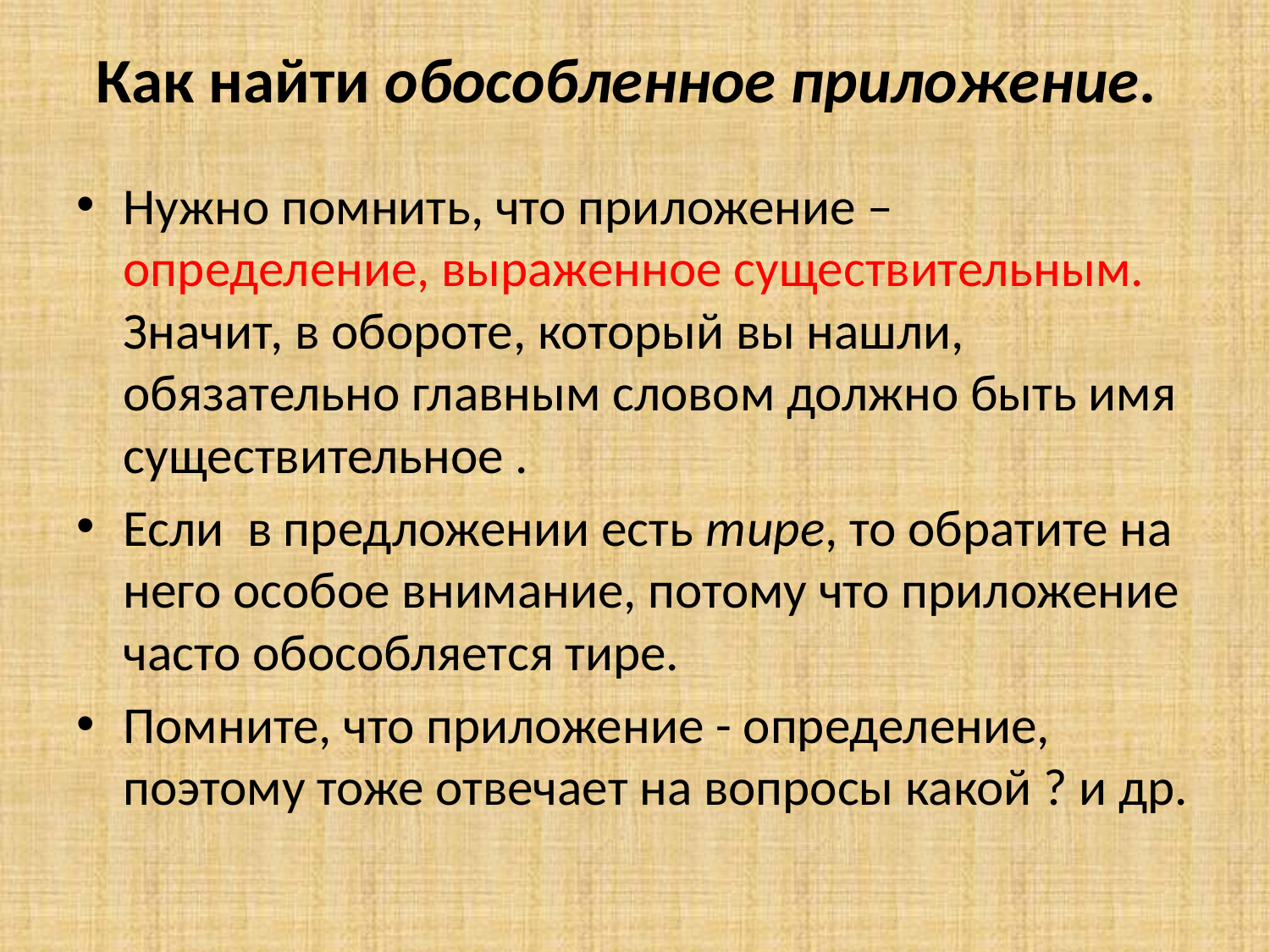

# Как найти обособленное приложение.
Нужно помнить, что приложение – определение, выраженное существительным. Значит, в обороте, который вы нашли, обязательно главным словом должно быть имя существительное .
Если  в предложении есть тире, то обратите на него особое внимание, потому что приложение часто обособляется тире.
Помните, что приложение - определение, поэтому тоже отвечает на вопросы какой ? и др.